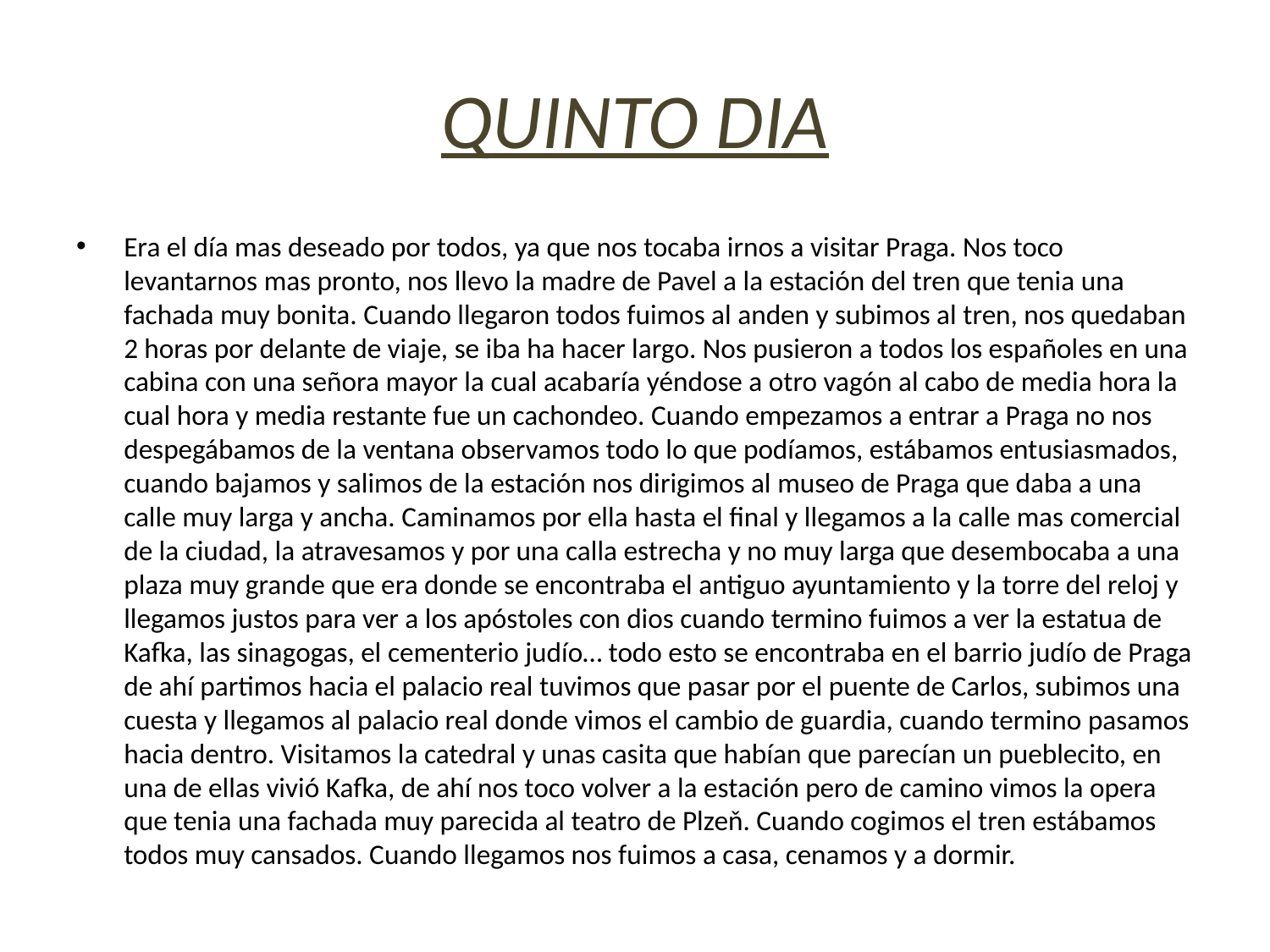

# QUINTO DIA
Era el día mas deseado por todos, ya que nos tocaba irnos a visitar Praga. Nos toco levantarnos mas pronto, nos llevo la madre de Pavel a la estación del tren que tenia una fachada muy bonita. Cuando llegaron todos fuimos al anden y subimos al tren, nos quedaban 2 horas por delante de viaje, se iba ha hacer largo. Nos pusieron a todos los españoles en una cabina con una señora mayor la cual acabaría yéndose a otro vagón al cabo de media hora la cual hora y media restante fue un cachondeo. Cuando empezamos a entrar a Praga no nos despegábamos de la ventana observamos todo lo que podíamos, estábamos entusiasmados, cuando bajamos y salimos de la estación nos dirigimos al museo de Praga que daba a una calle muy larga y ancha. Caminamos por ella hasta el final y llegamos a la calle mas comercial de la ciudad, la atravesamos y por una calla estrecha y no muy larga que desembocaba a una plaza muy grande que era donde se encontraba el antiguo ayuntamiento y la torre del reloj y llegamos justos para ver a los apóstoles con dios cuando termino fuimos a ver la estatua de Kafka, las sinagogas, el cementerio judío… todo esto se encontraba en el barrio judío de Praga de ahí partimos hacia el palacio real tuvimos que pasar por el puente de Carlos, subimos una cuesta y llegamos al palacio real donde vimos el cambio de guardia, cuando termino pasamos hacia dentro. Visitamos la catedral y unas casita que habían que parecían un pueblecito, en una de ellas vivió Kafka, de ahí nos toco volver a la estación pero de camino vimos la opera que tenia una fachada muy parecida al teatro de Plzeň. Cuando cogimos el tren estábamos todos muy cansados. Cuando llegamos nos fuimos a casa, cenamos y a dormir.